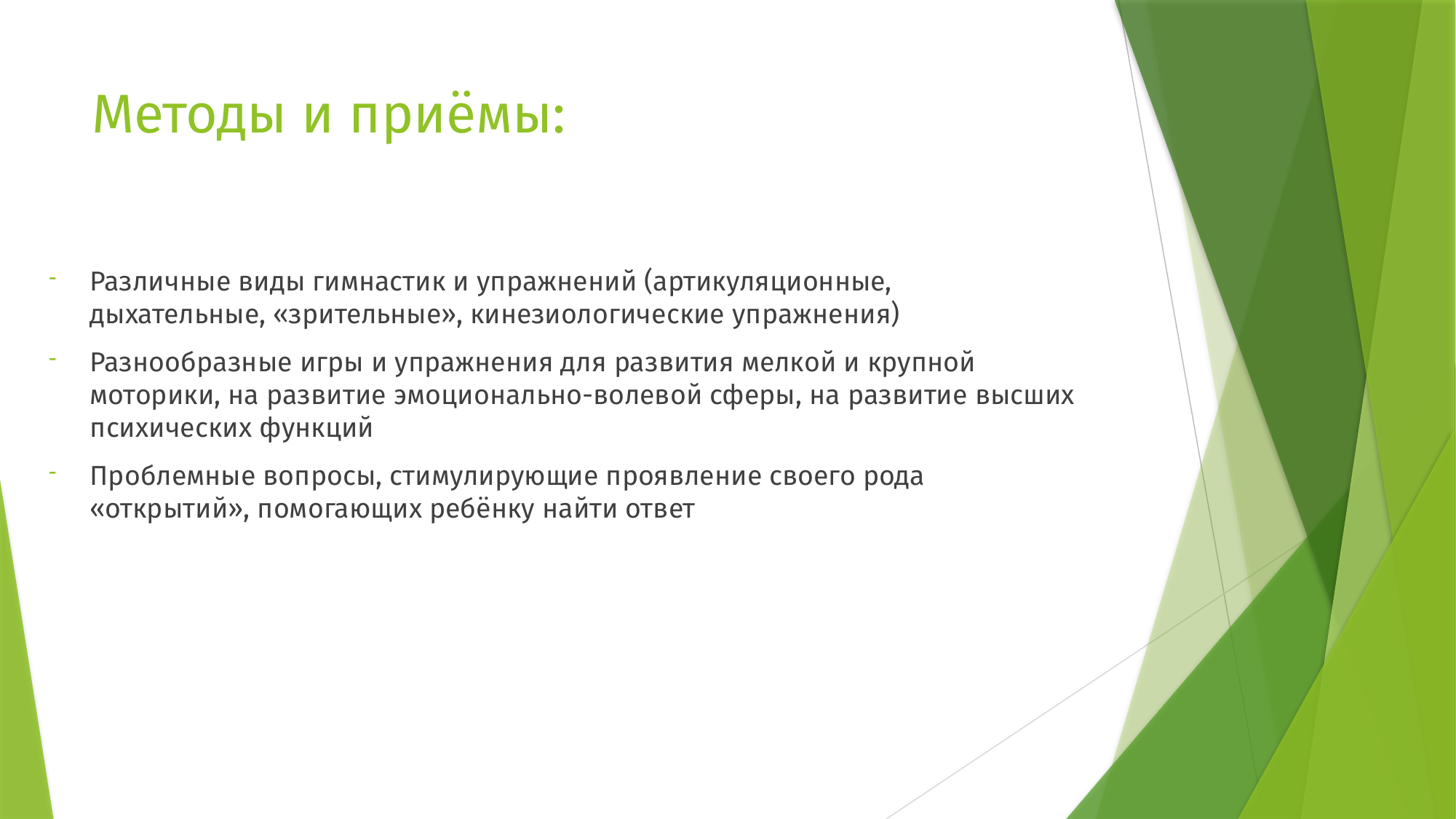

# Методы и приёмы:
Различные виды гимнастик и упражнений (артикуляционные,  дыхательные, «зрительные», кинезиологические упражнения)
Разнообразные игры и упражнения для развития мелкой и крупной моторики, на развитие эмоционально-волевой сферы, на развитие высших психических функций
Проблемные вопросы, стимулирующие проявление своего рода «открытий», помогающих ребёнку найти ответ